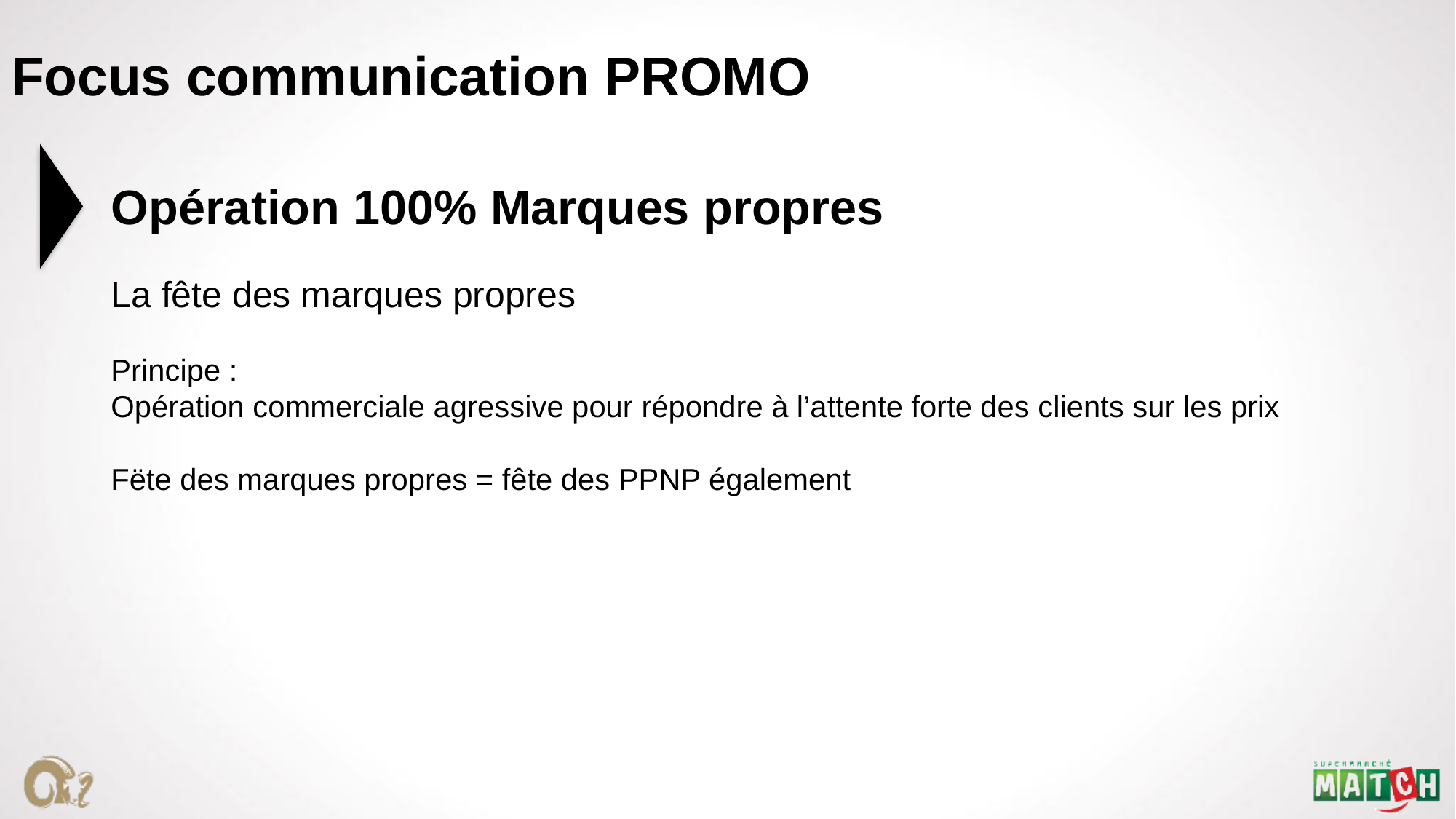

Focus communication PROMO

Opération 100% Marques propres
La fête des marques propres

Principe :
Opération commerciale agressive pour répondre à l’attente forte des clients sur les prix

Fëte des marques propres = fête des PPNP également